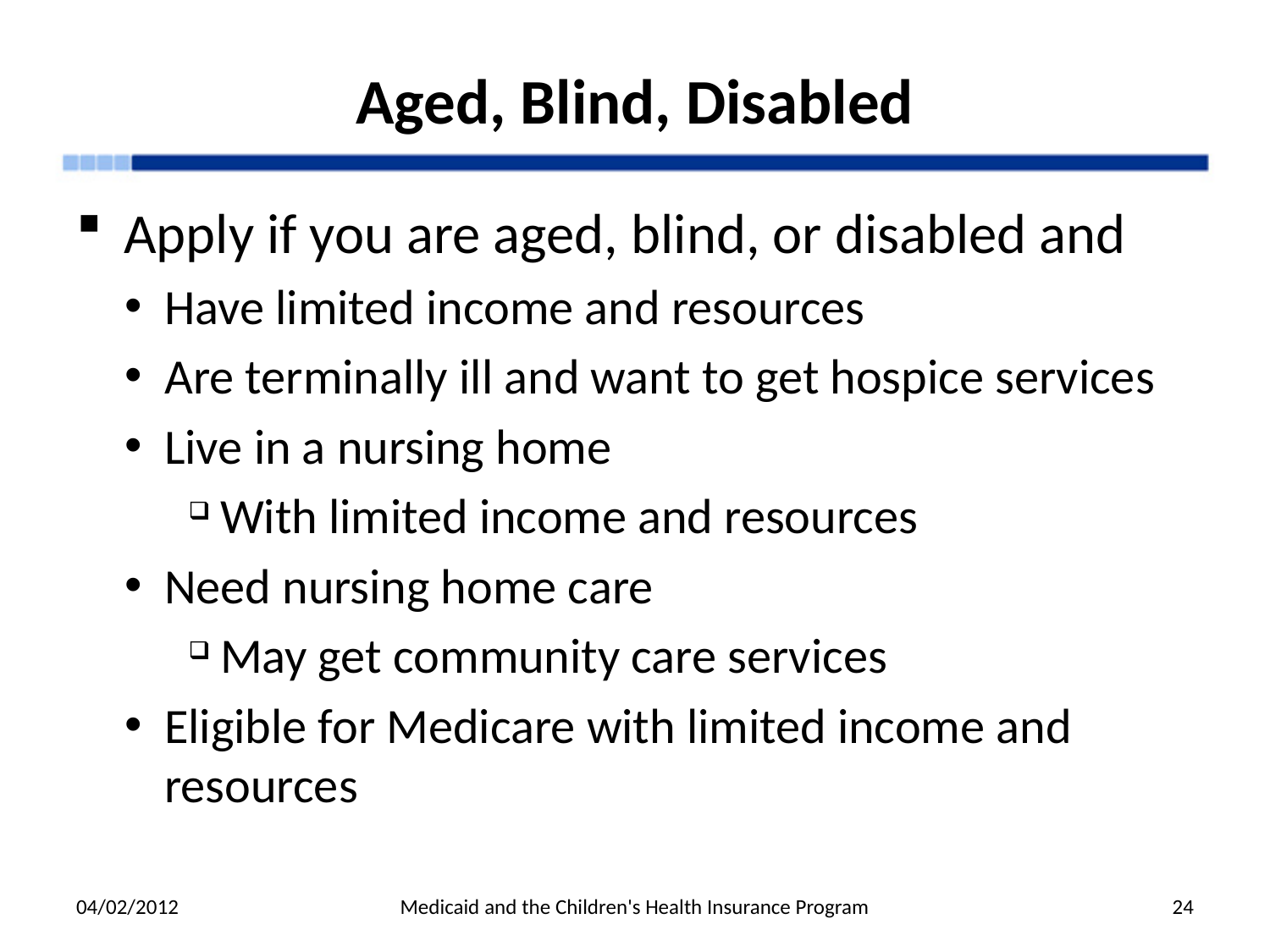

# Aged, Blind, Disabled
Apply if you are aged, blind, or disabled and
Have limited income and resources
Are terminally ill and want to get hospice services
Live in a nursing home
With limited income and resources
Need nursing home care
May get community care services
Eligible for Medicare with limited income and resources
04/02/2012
Medicaid and the Children's Health Insurance Program
24